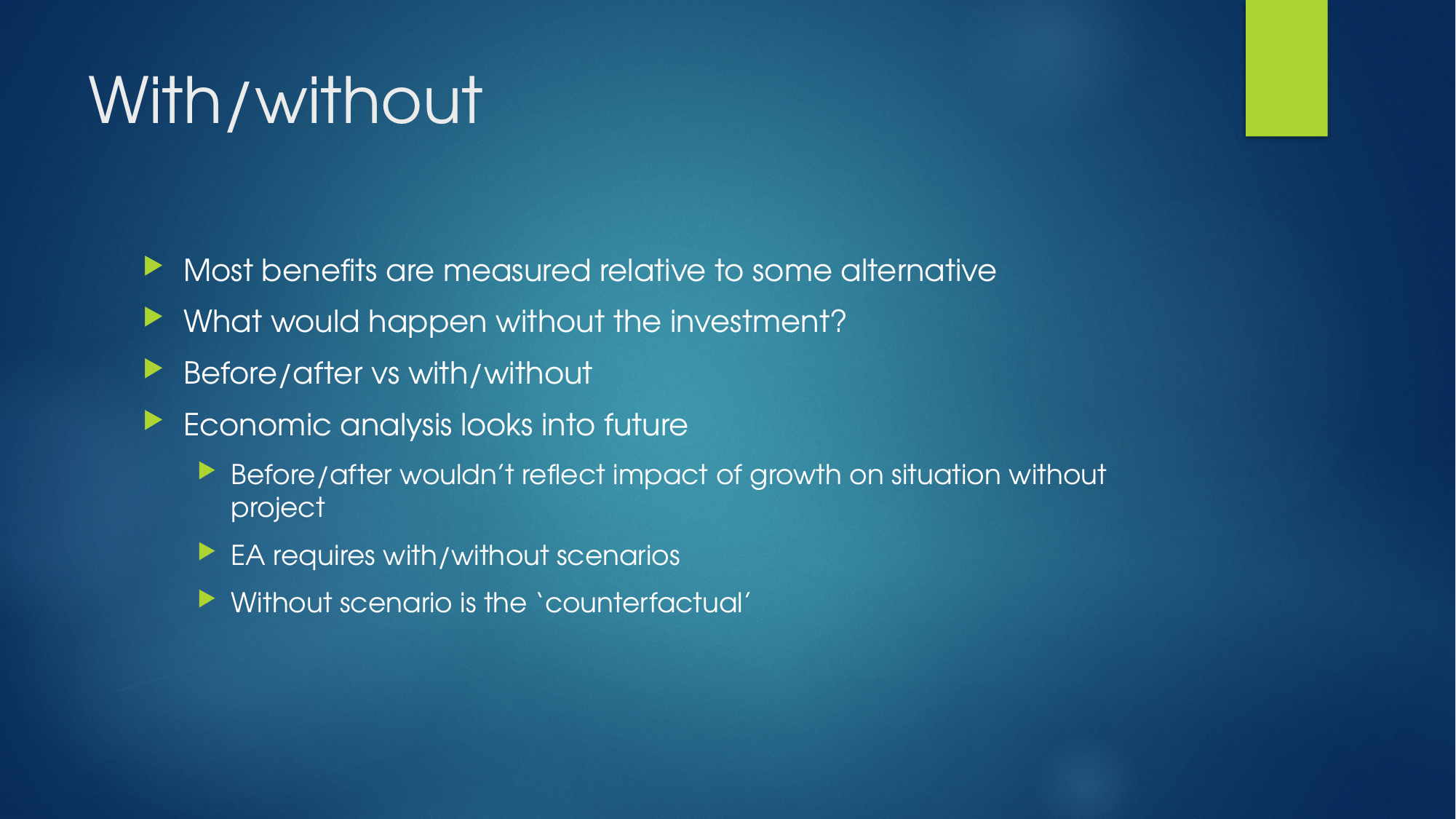

# With/without
Most benefits are measured relative to some alternative
What would happen without the investment?
Before/after vs with/without
Economic analysis looks into future
Before/after wouldn’t reflect impact of growth on situation without project
EA requires with/without scenarios
Without scenario is the ‘counterfactual’